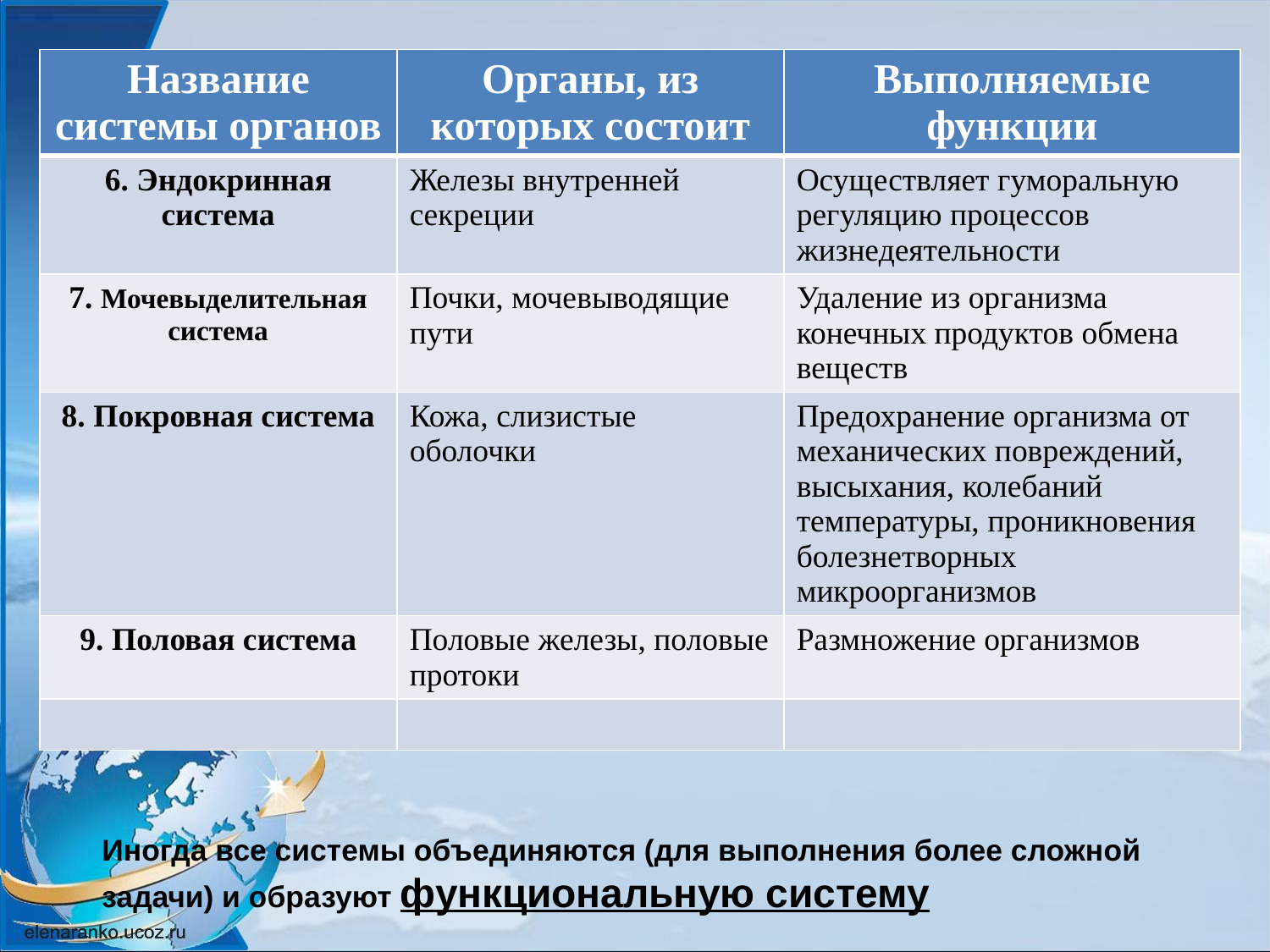

| Название системы органов | Органы, из которых состоит | Выполняемые функции |
| --- | --- | --- |
| 6. Эндокринная система | Железы внутренней секреции | Осуществляет гуморальную регуляцию процессов жизнедеятельности |
| 7. Мочевыделительная система | Почки, мочевыводящие пути | Удаление из организма конечных продуктов обмена веществ |
| 8. Покровная система | Кожа, слизистые оболочки | Предохранение организма от механических повреждений, высыхания, колебаний температуры, проникновения болезнетворных микроорганизмов |
| 9. Половая система | Половые железы, половые протоки | Размножение организмов |
|  |  |  |
# Иногда все системы объединяются (для выполнения более сложной задачи) и образуют функциональную систему